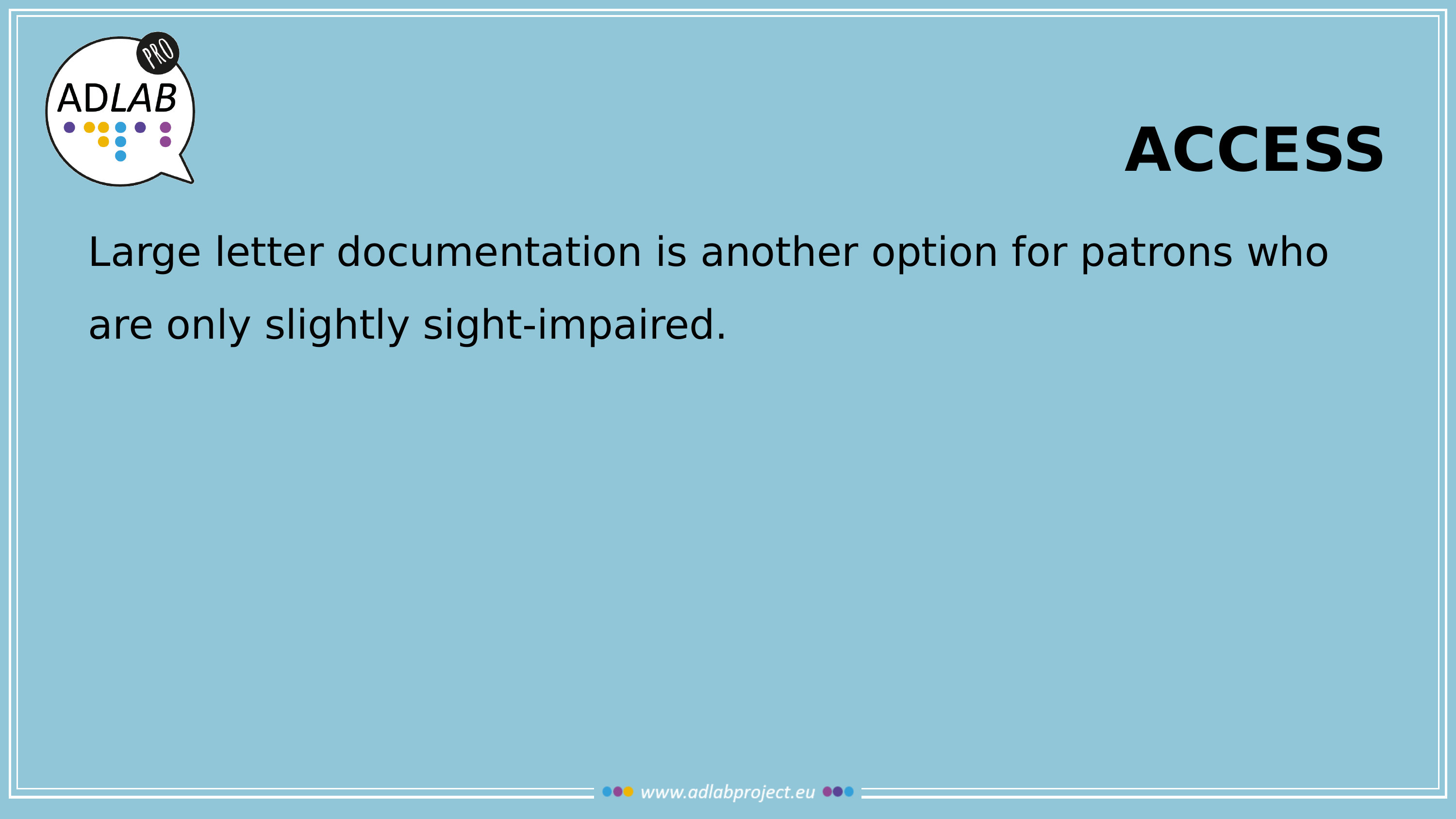

# access
Large letter documentation is another option for patrons who are only slightly sight-impaired.